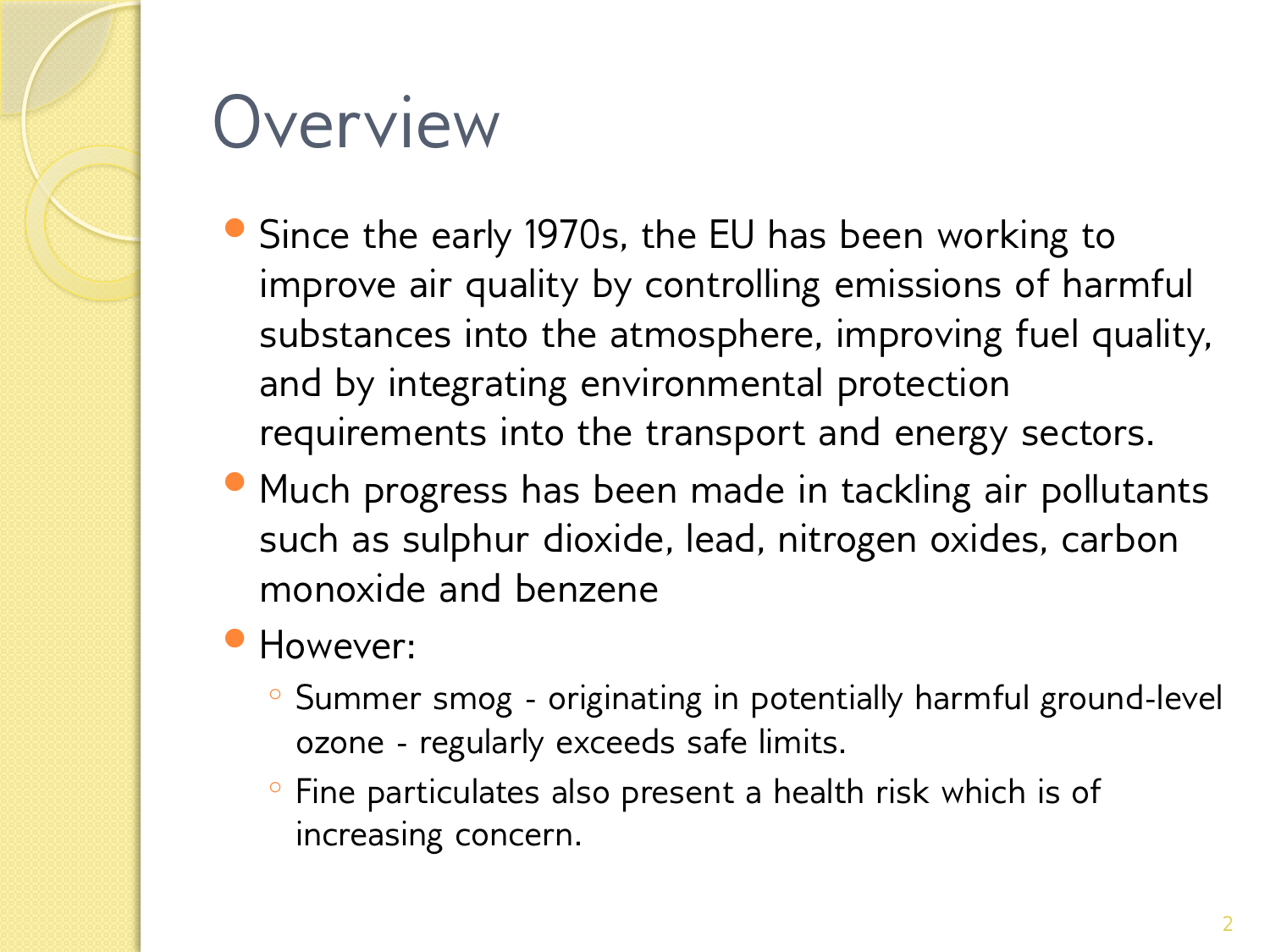

# Overview
Since the early 1970s, the EU has been working to improve air quality by controlling emissions of harmful substances into the atmosphere, improving fuel quality, and by integrating environmental protection requirements into the transport and energy sectors.
Much progress has been made in tackling air pollutants such as sulphur dioxide, lead, nitrogen oxides, carbon monoxide and benzene
However:
Summer smog - originating in potentially harmful ground-level ozone - regularly exceeds safe limits.
Fine particulates also present a health risk which is of increasing concern.

2